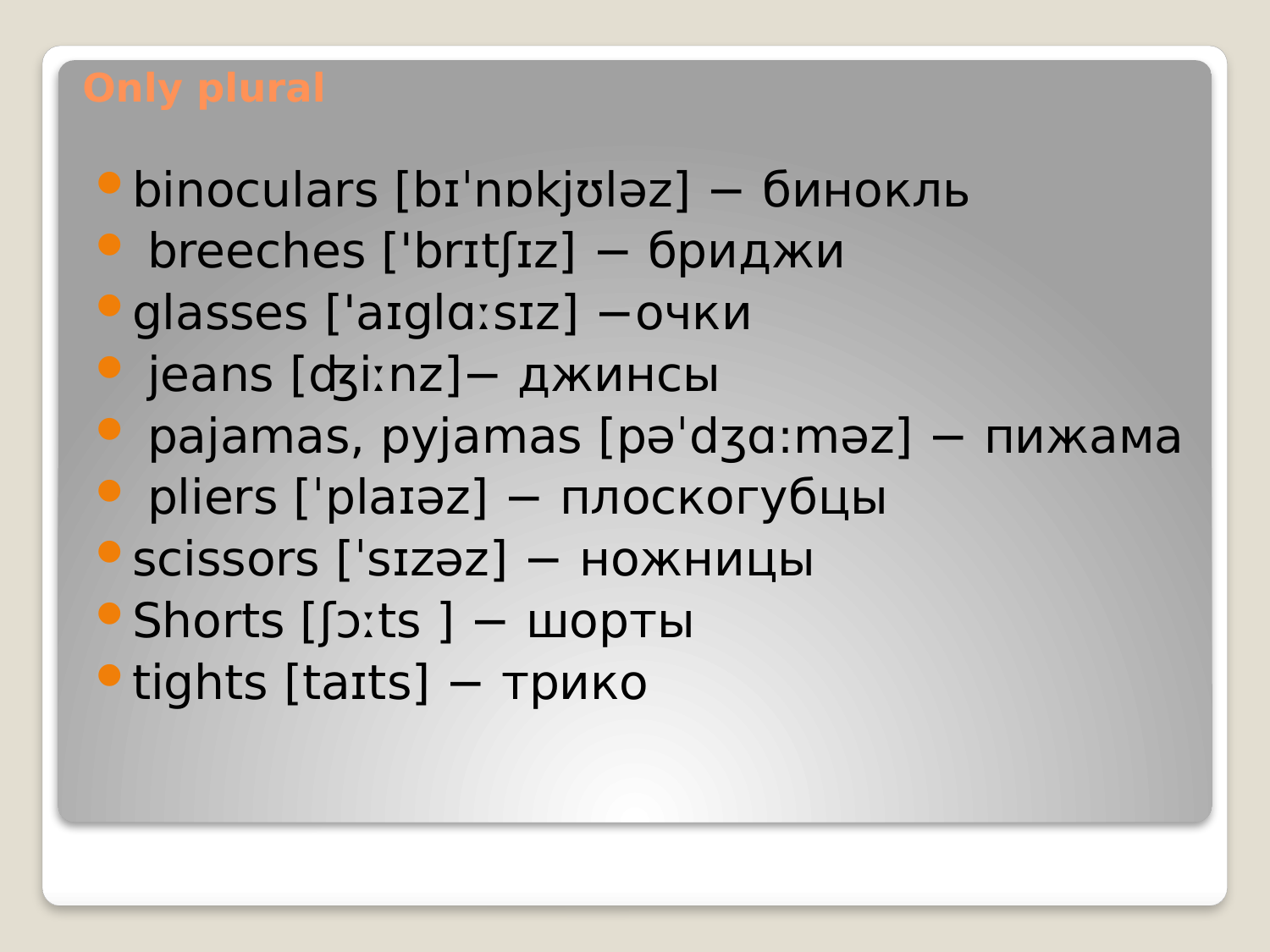

# Only plural
binoculars [bɪˈnɒkjʊləz] − бинокль
 breeches ['brɪtʃɪz] − бриджи
glasses ['aɪglɑːsɪz] −очки
 jeans [ʤiːnz]− джинсы
 pajamas, pyjamas [pəˈdʒɑ:məz] − пижама
 pliers [ˈplaɪəz] − плоскогубцы
scissors [ˈsɪzəz] − ножницы
Shorts [ʃɔːts ] − шорты
tights [taɪts] − трико